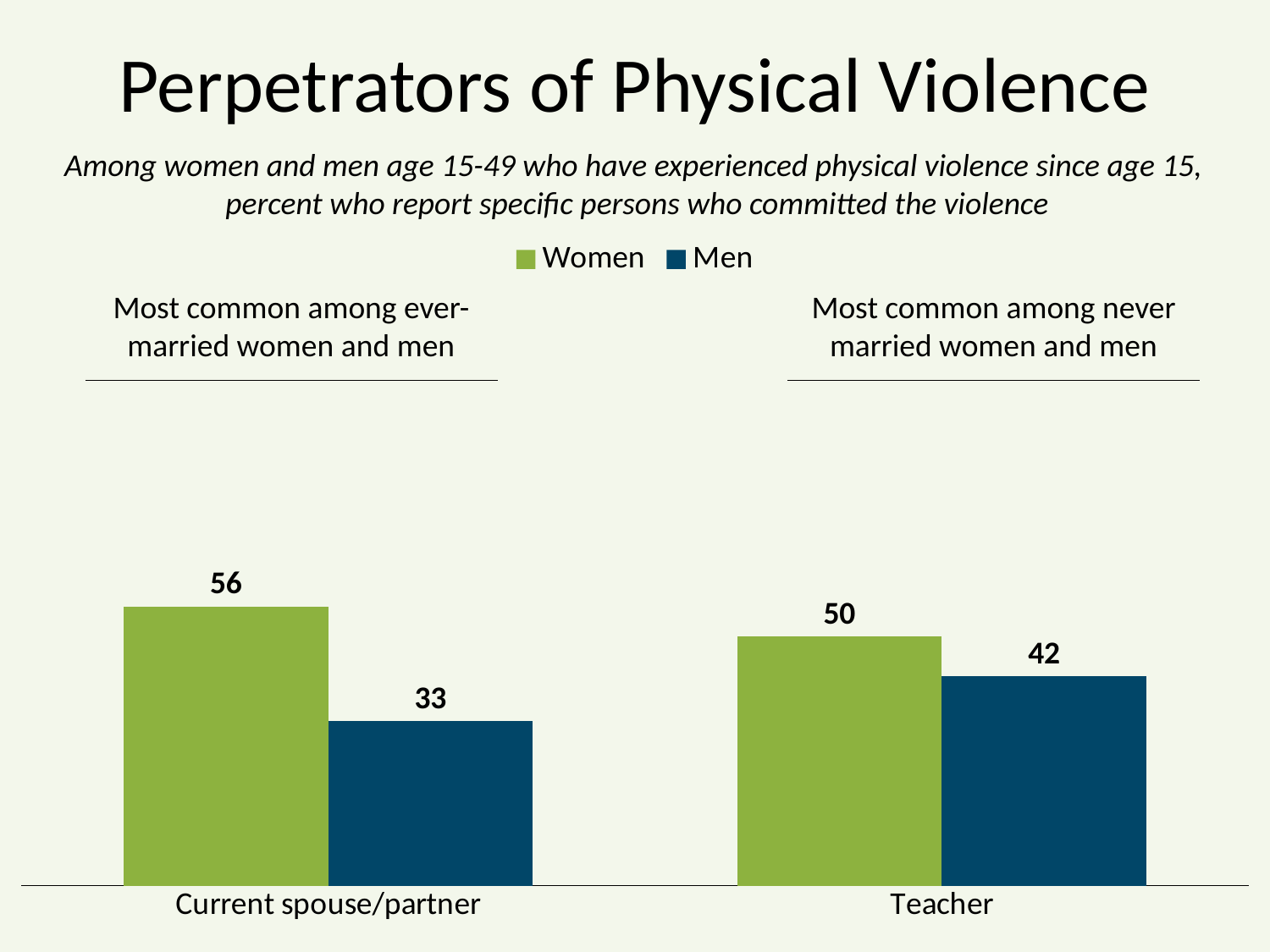

# Perpetrators of Physical Violence
Among women and men age 15-49 who have experienced physical violence since age 15,
percent who report specific persons who committed the violence

### Chart

| Category | Women | Men |
|---|---|---|
| Current spouse/partner | 56.0 | 33.0 |
| Teacher | 50.0 | 42.0 |
Most common among ever-married women and men
Most common among never married women and men